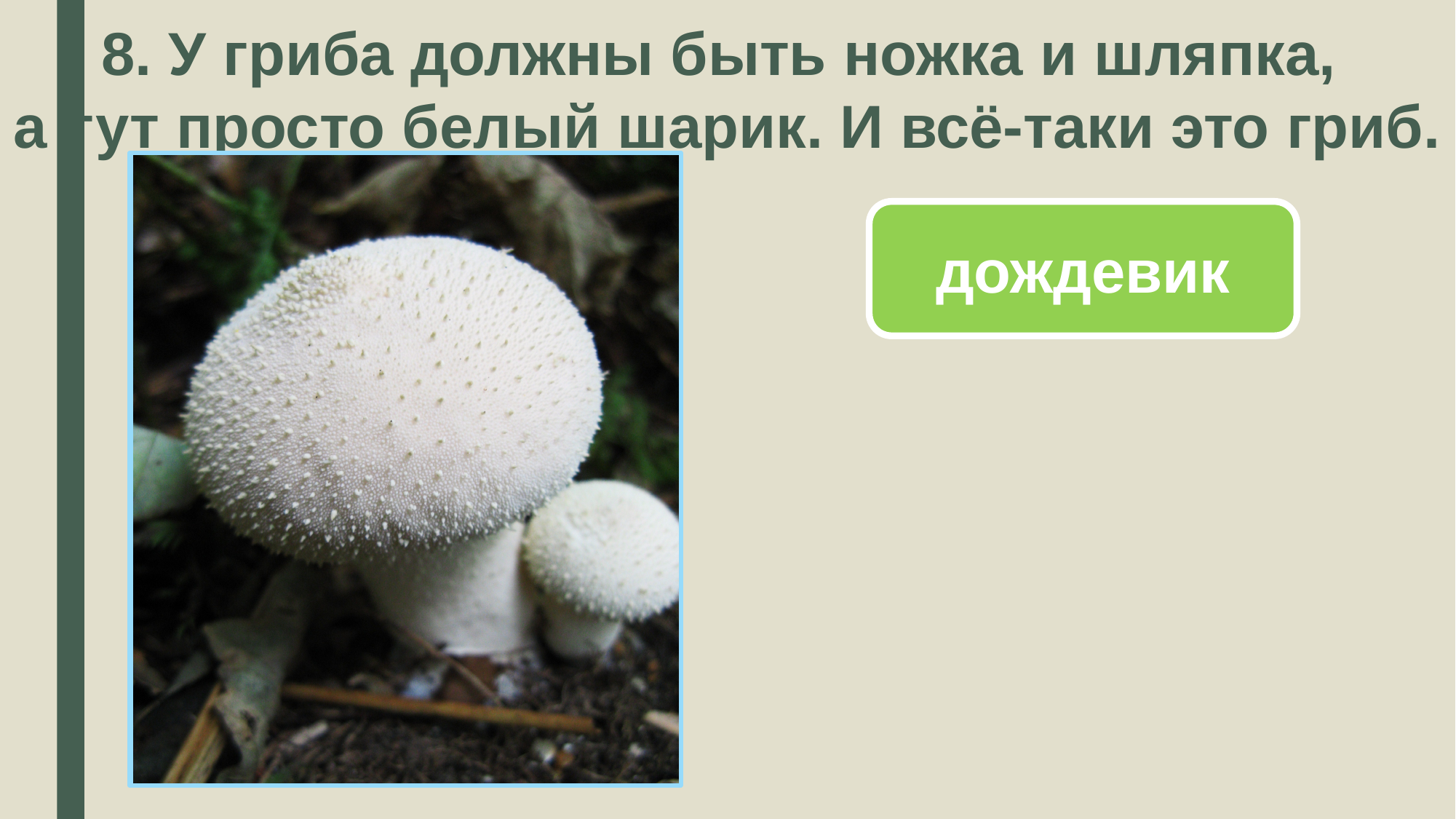

8. У гриба должны быть ножка и шляпка,
а тут просто белый шарик. И всё-таки это гриб.

дождевик